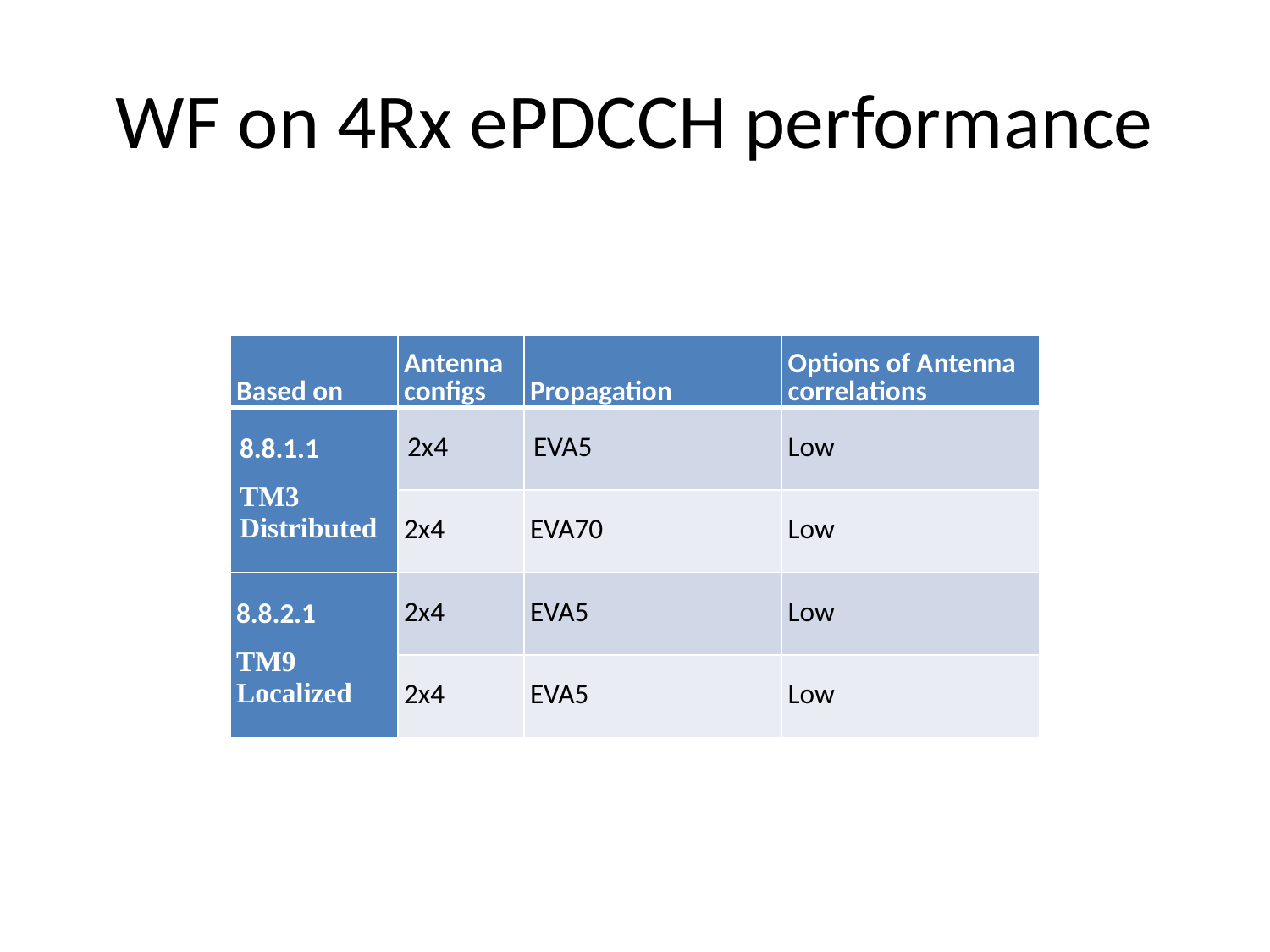

# WF on 4Rx ePDCCH performance
| Based on | Antenna configs | Propagation | Options of Antenna correlations |
| --- | --- | --- | --- |
| 8.8.1.1 TM3 Distributed | 2x4 | EVA5 | Low |
|  | 2x4 | EVA70 | Low |
| 8.8.2.1 TM9 Localized | 2x4 | EVA5 | Low |
|  | 2x4 | EVA5 | Low |